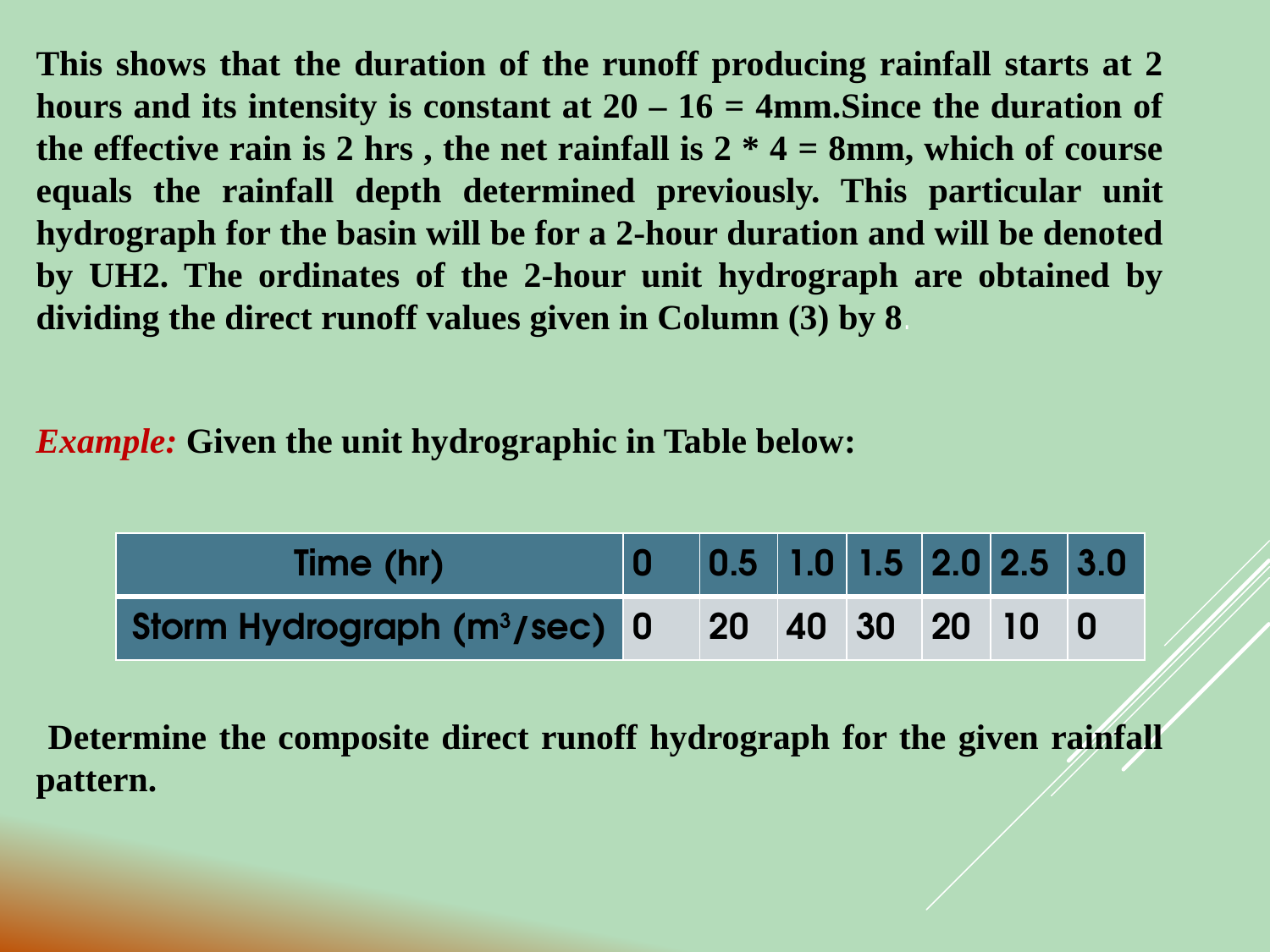

This shows that the duration of the runoff producing rainfall starts at 2 hours and its intensity is constant at 20 – 16 = 4mm.Since the duration of the effective rain is 2 hrs , the net rainfall is 2 * 4 = 8mm, which of course equals the rainfall depth determined previously. This particular unit hydrograph for the basin will be for a 2-hour duration and will be denoted by UH2. The ordinates of the 2-hour unit hydrograph are obtained by dividing the direct runoff values given in Column (3) by 8.
Example: Given the unit hydrographic in Table below:
| Time (hr) | 0 | 0.5 | 1.0 | 1.5 | 2.0 | 2.5 | 3.0 |
| --- | --- | --- | --- | --- | --- | --- | --- |
| Storm Hydrograph (m3/sec) | 0 | 20 | 40 | 30 | 20 | 10 | 0 |
 Determine the composite direct runoff hydrograph for the given rainfall pattern.